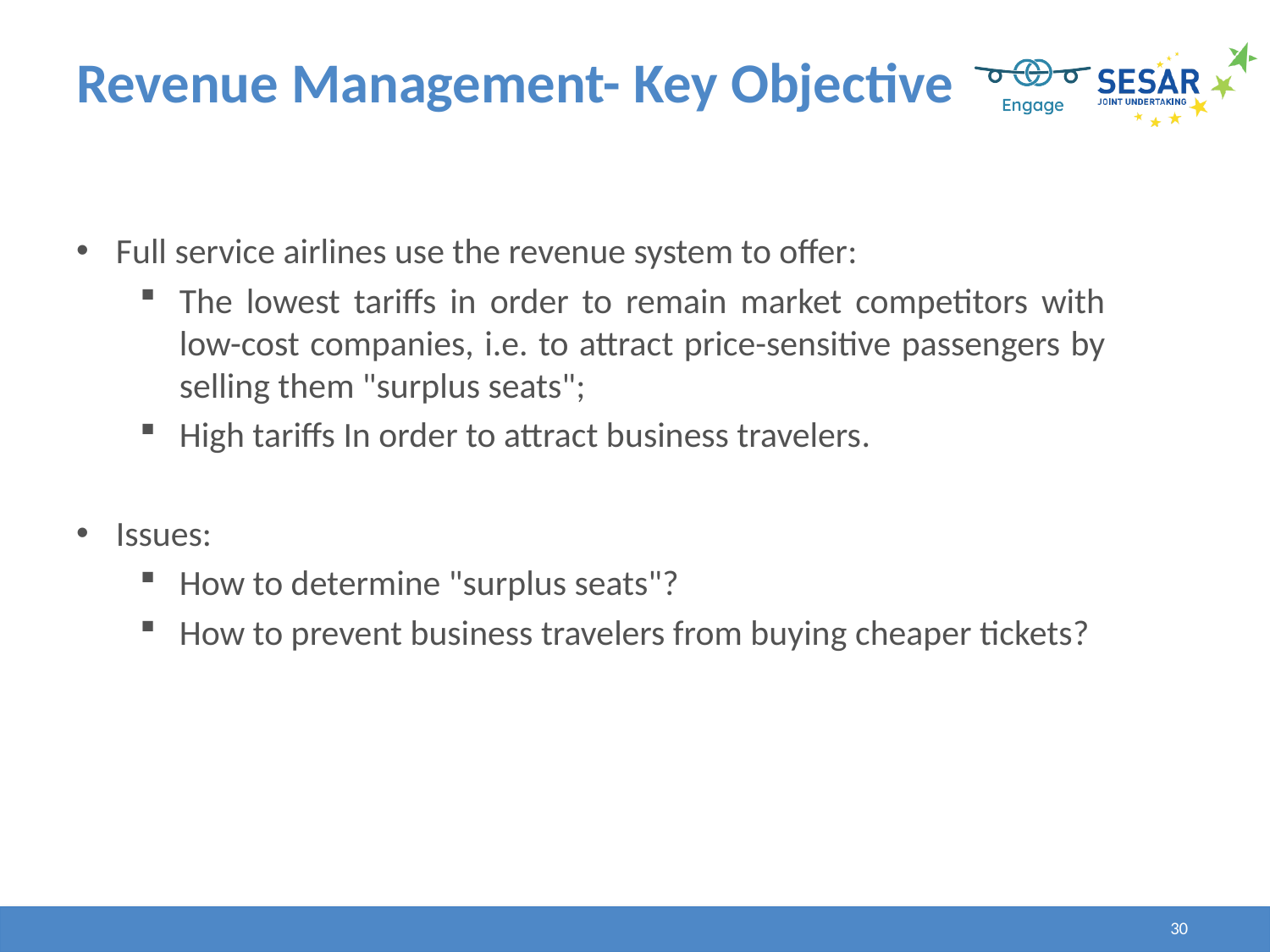

# Revenue Management- Key Objective
Full service airlines use the revenue system to offer:
The lowest tariffs in order to remain market competitors with low-cost companies, i.e. to attract price-sensitive passengers by selling them "surplus seats";
High tariffs In order to attract business travelers.

Issues:
How to determine "surplus seats"?
How to prevent business travelers from buying cheaper tickets?
30